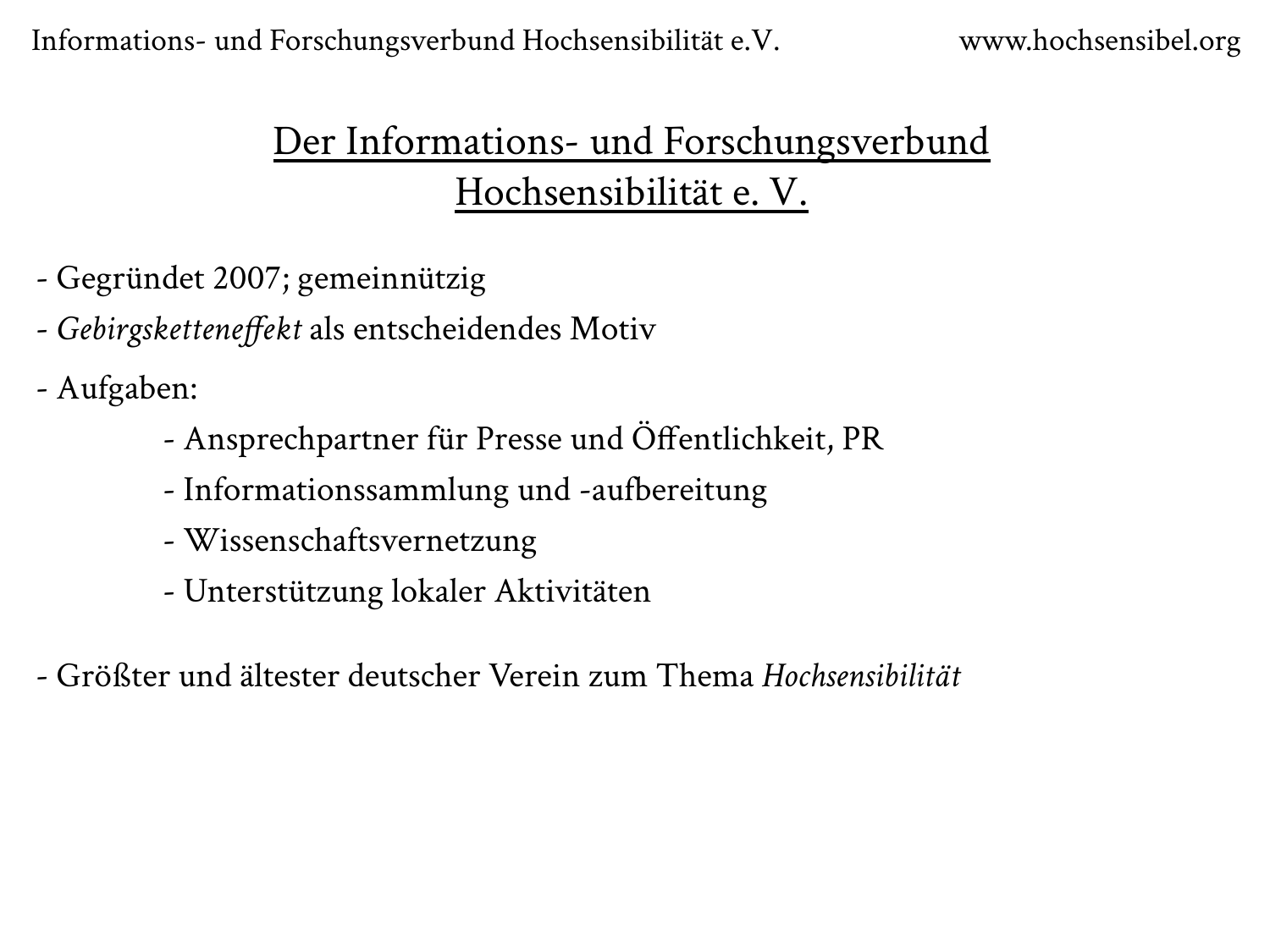

Informations- und Forschungsverbund Hochsensibilität e.V.
www.hochsensibel.org
Der Informations- und Forschungsverbund
Hochsensibilität e. V.
# - Gegründet 2007; gemeinnützig - Gebirgsketteneffekt als entscheidendes Motiv - Aufgaben: - Ansprechpartner für Presse und Öffentlichkeit, PR - Informationssammlung und -aufbereitung - Wissenschaftsvernetzung - Unterstützung lokaler Aktivitäten - Größter und ältester deutscher Verein zum Thema Hochsensibilität